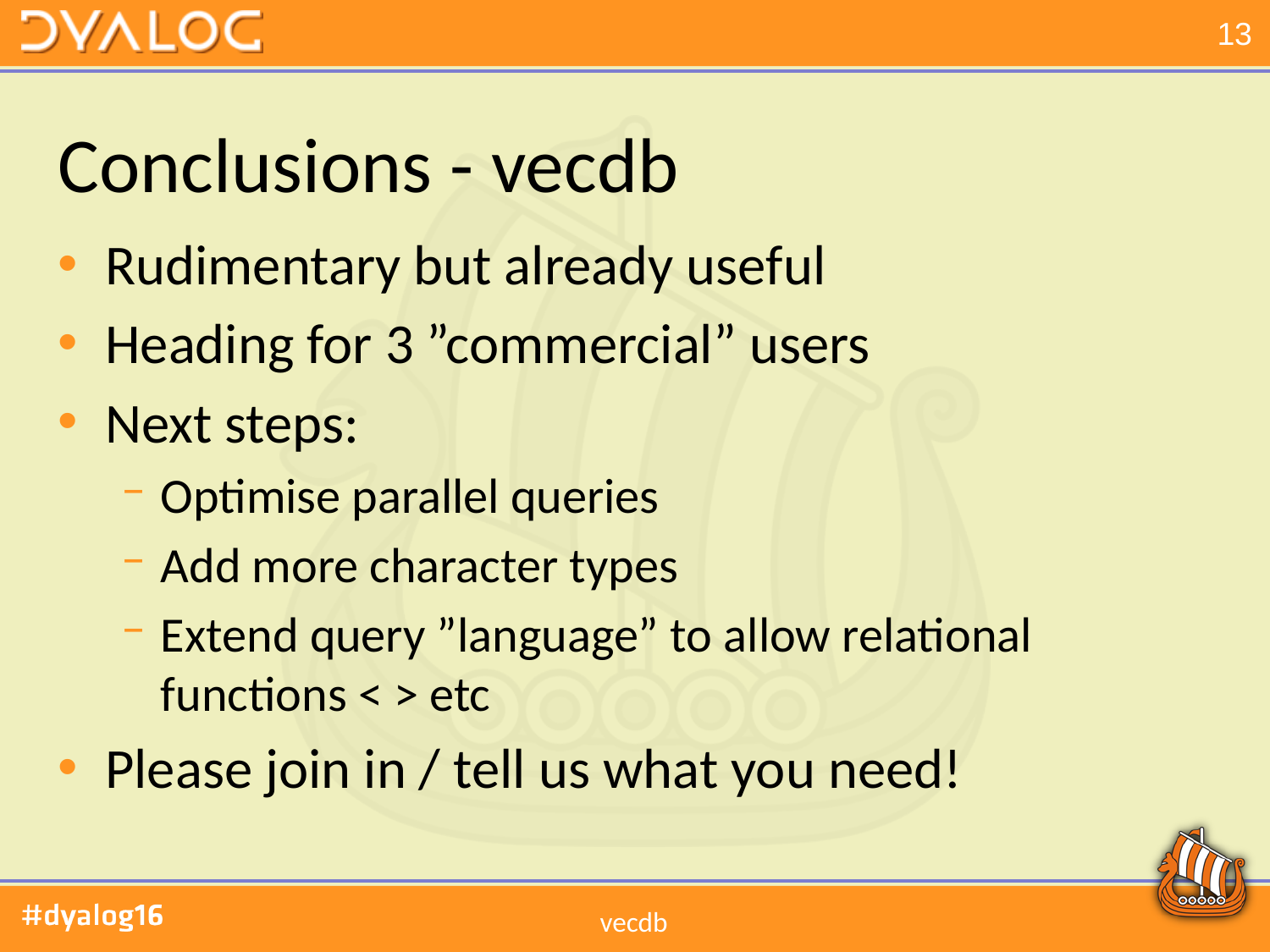

# Conclusions - vecdb
Rudimentary but already useful
Heading for 3 ”commercial” users
Next steps:
Optimise parallel queries
Add more character types
Extend query ”language” to allow relational functions < > etc
Please join in / tell us what you need!
vecdb